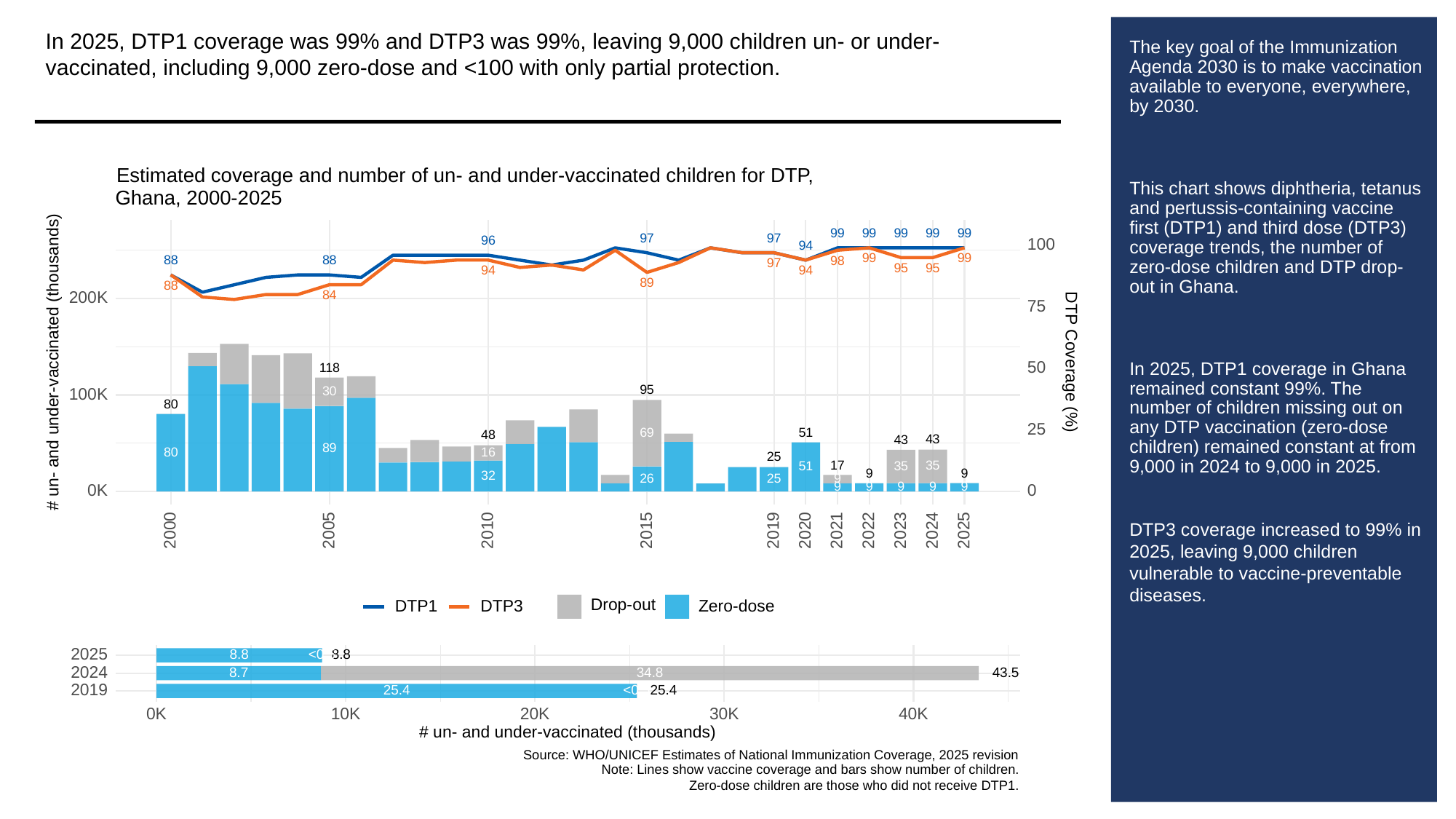

In 2025, DTP1 coverage was 99% and DTP3 was 99%, leaving 9,000 children un- or under-vaccinated, including 9,000 zero-dose and <100 with only partial protection.
# The key goal of the Immunization Agenda 2030 is to make vaccination available to everyone, everywhere, by 2030.

This chart shows diphtheria, tetanus and pertussis-containing vaccine first (DTP1) and third dose (DTP3) coverage trends, the number of zero-dose children and DTP drop-out in Ghana.

In 2025, DTP1 coverage in Ghana remained constant 99%. The number of children missing out on any DTP vaccination (zero-dose children) remained constant at from 9,000 in 2024 to 9,000 in 2025.

DTP3 coverage increased to 99% in 2025, leaving 9,000 children vulnerable to vaccine-preventable diseases.

Estimated coverage and number of un- and under-vaccinated children for DTP,
Ghana, 2000-2025

99
99
99
99
99
97
97
96
100
94

99
99
88
88
98
97
95
95
94
94
89
88
84
200K

75

# un- and under-vaccinated (thousands)
DTP Coverage (%)

50
118

95
30
100K

80

25

51
69
48

43
43

89

80

16

25

17

35
35

51

9
9
32
26
9
25

9
9
9
9
9

0K
0

2023
2000
2005
2010
2015
2019
2020
2021
2022
2024
2025

Drop-out
DTP3
Zero-dose
DTP1

2025
8.8
<0.5
8.8

2024
34.8
43.5
8.7

2019
25.4
<0.5
25.4

30K
0K
10K
20K
40K
# un- and under-vaccinated (thousands)
Source: WHO/UNICEF Estimates of National Immunization Coverage, 2025 revision
Note: Lines show vaccine coverage and bars show number of children.
Zero-dose children are those who did not receive DTP1.